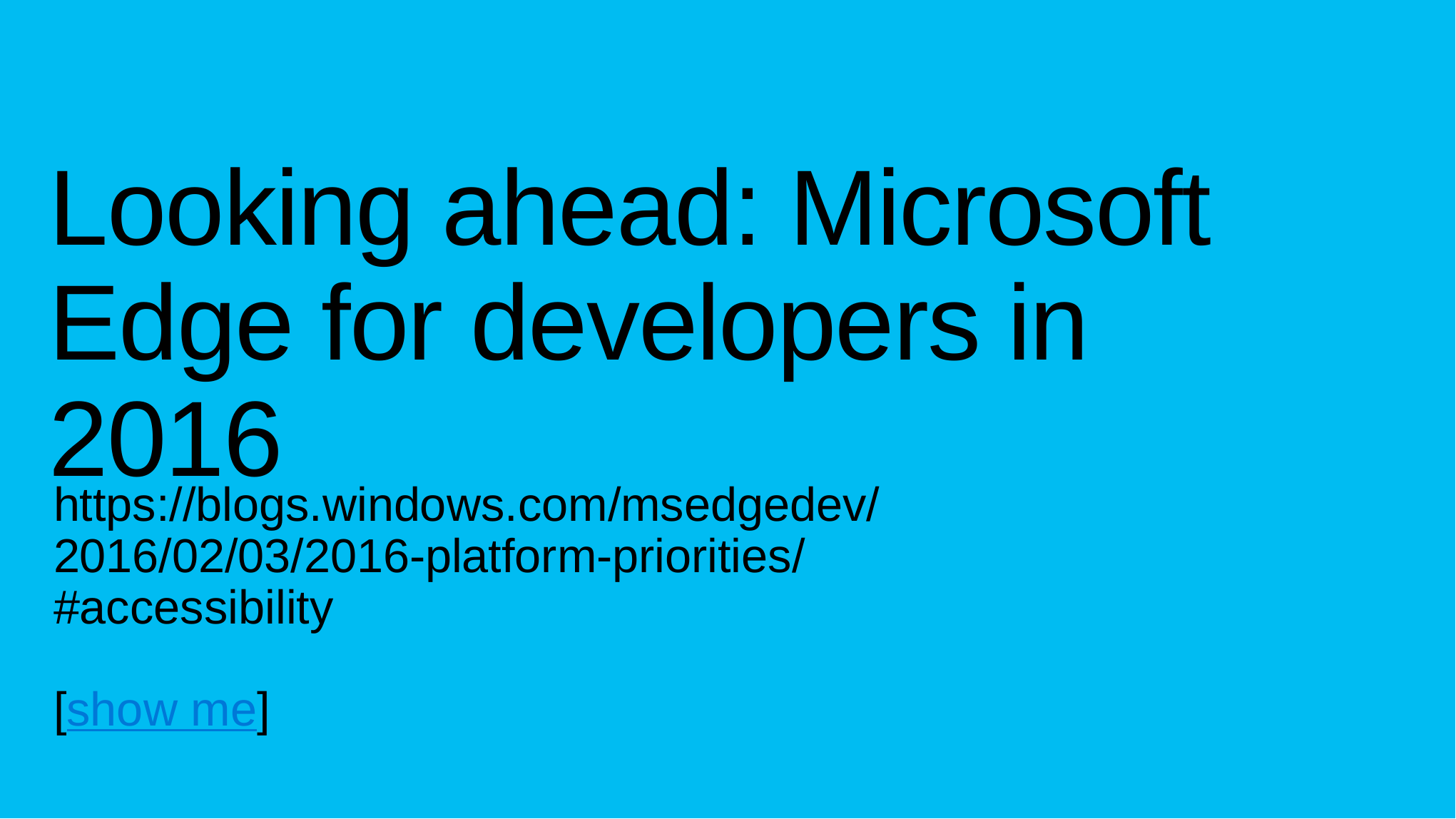

# Looking ahead: Microsoft Edge for developers in 2016
https://blogs.windows.com/msedgedev/2016/02/03/2016-platform-priorities/#accessibility
[show me]